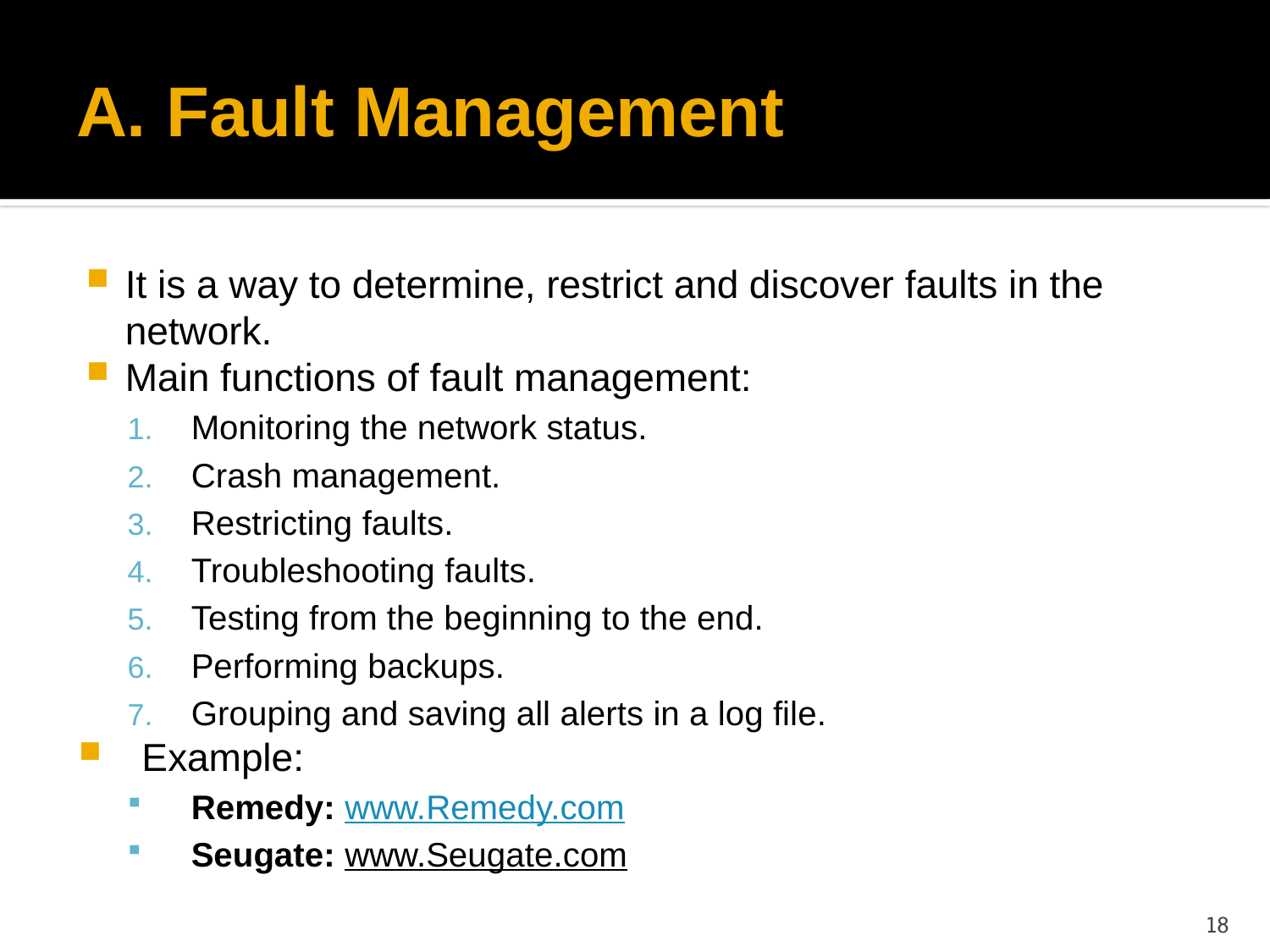

# A. Fault Management
It is a way to determine, restrict and discover faults in the network.
Main functions of fault management:
Monitoring the network status.
Crash management.
Restricting faults.
Troubleshooting faults.
Testing from the beginning to the end.
Performing backups.
Grouping and saving all alerts in a log file.
Example:
Remedy: www.Remedy.com
Seugate: www.Seugate.com

18